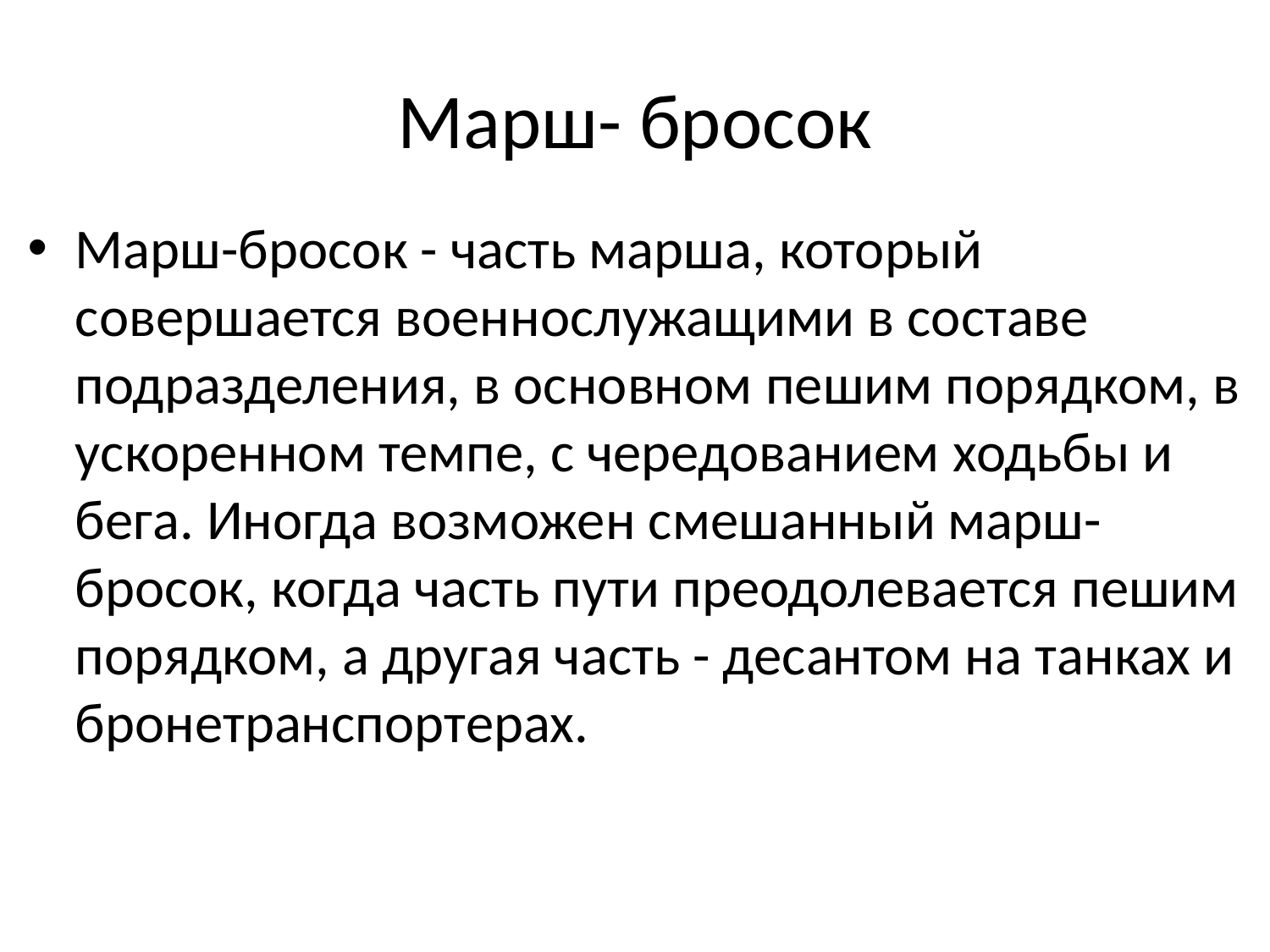

# Марш- бросок
Марш-бросок - часть марша, который совершается военнослужащими в составе подразделения, в основном пешим порядком, в ускоренном темпе, с чередованием ходьбы и бега. Иногда возможен смешанный марш-бросок, когда часть пути преодолевается пешим порядком, а другая часть - десантом на танках и бронетранспортерах.